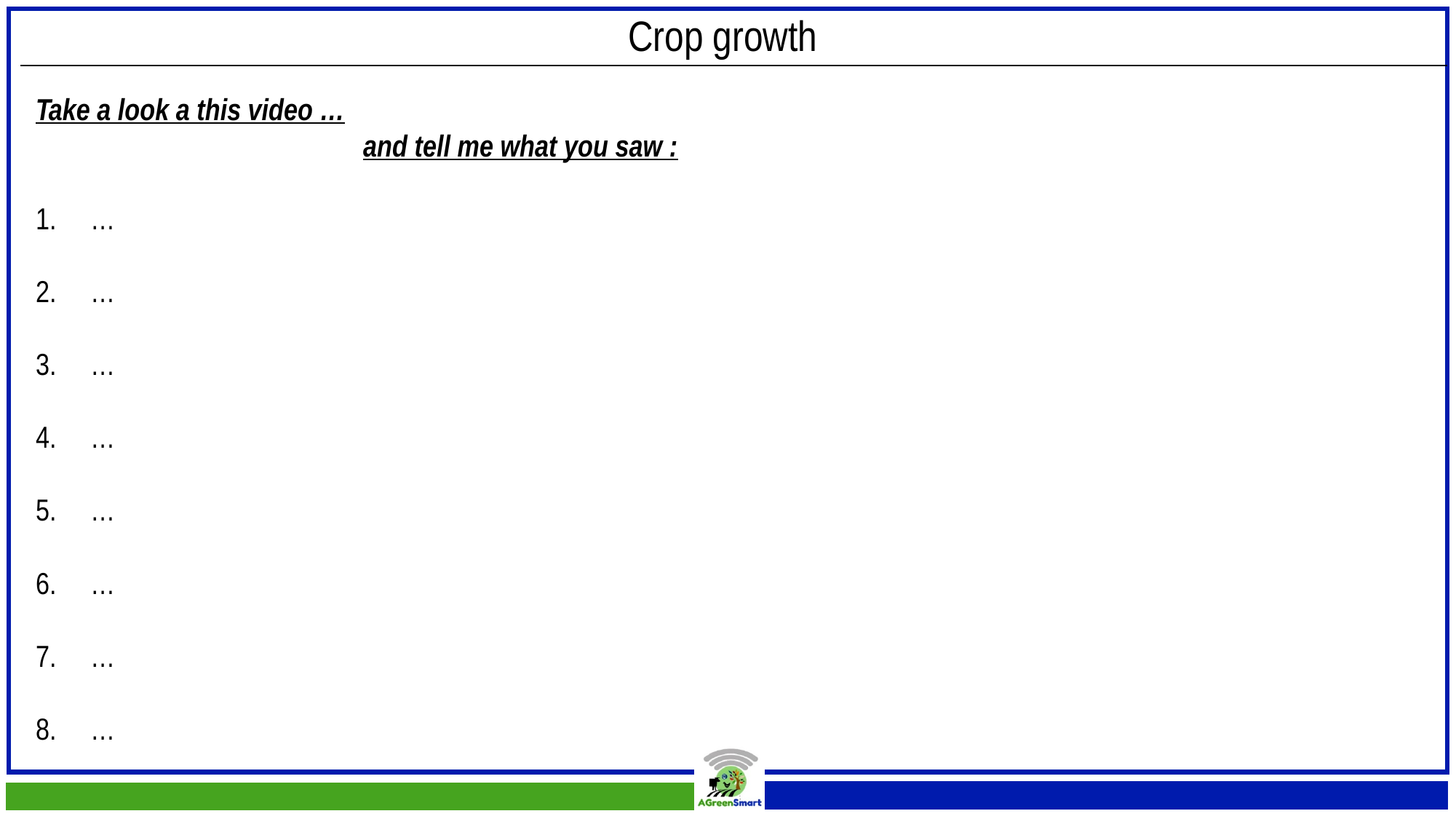

Crop growth
Take a look a this video …
			and tell me what you saw :

…

…

…

…

…

…

…

…